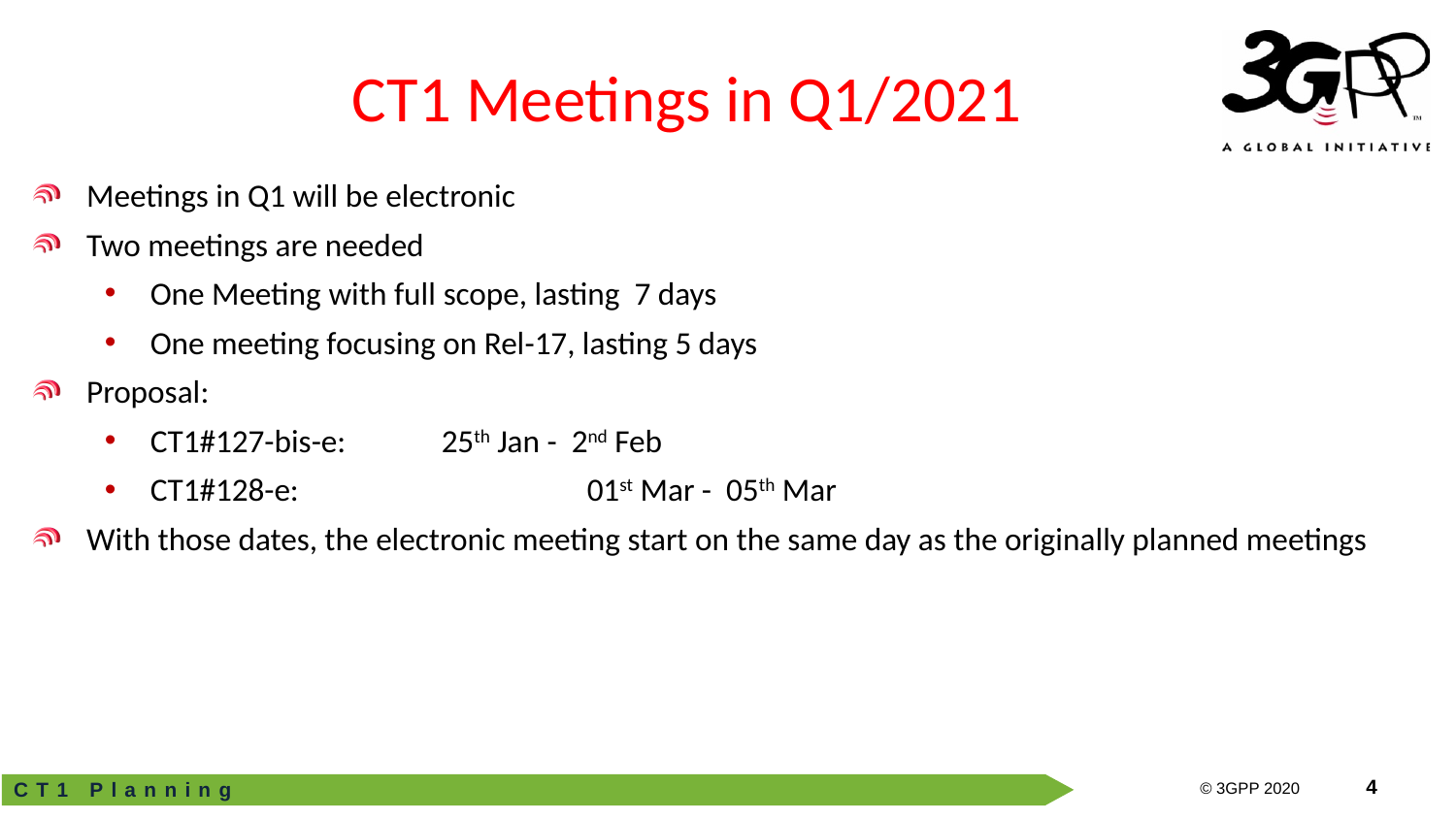

# CT1 Meetings in Q1/2021
Meetings in Q1 will be electronic
Two meetings are needed
One Meeting with full scope, lasting  7 days
One meeting focusing on Rel-17, lasting 5 days
Proposal:
CT1#127-bis-e: 	25th Jan -  2nd Feb
CT1#128-e:		01st Mar -  05th Mar
With those dates, the electronic meeting start on the same day as the originally planned meetings